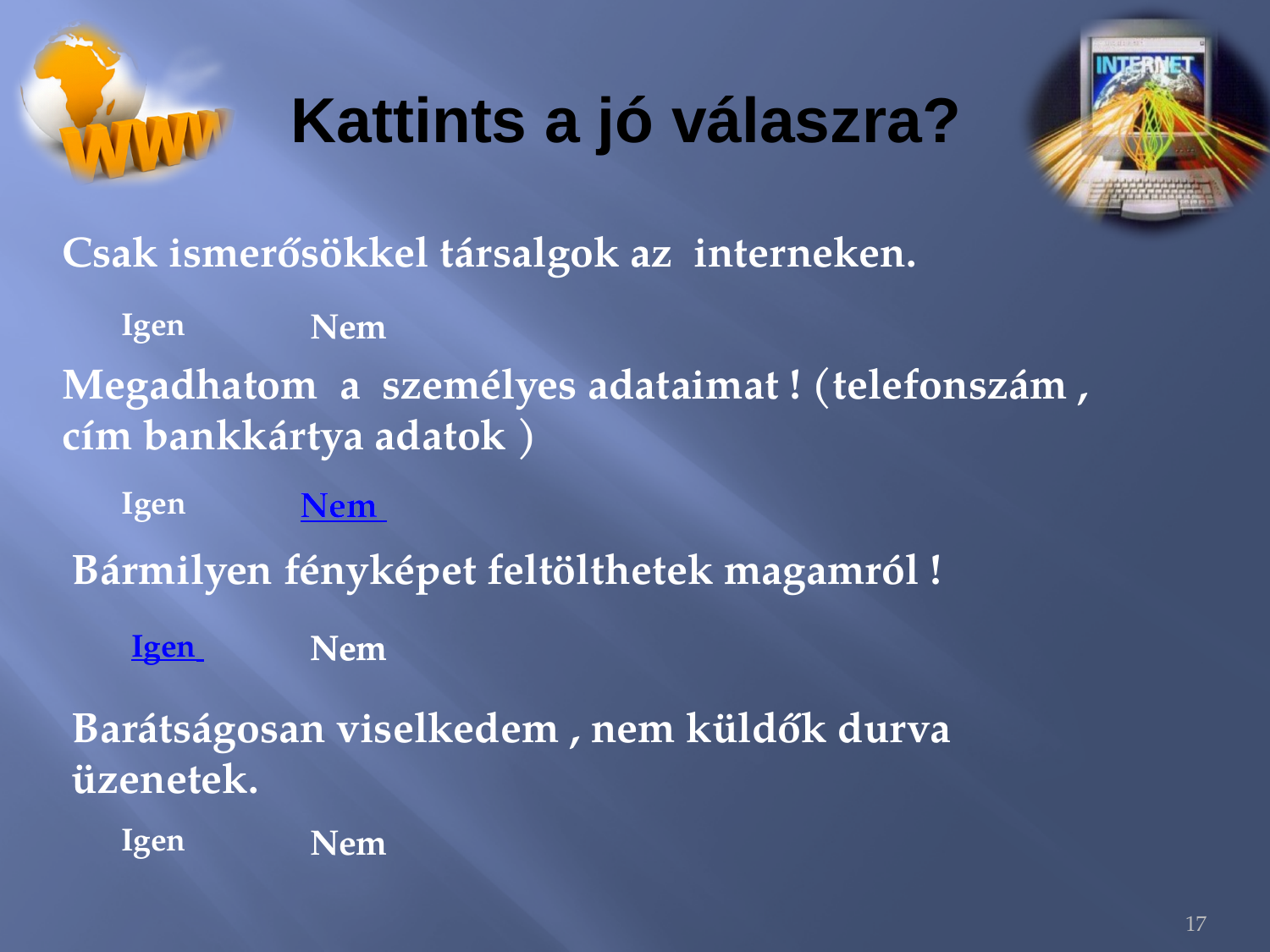

# Kattints a jó válaszra?
Csak ismerősökkel társalgok az  interneken.
Igen
Nem
Megadhatom  a  személyes adataimat ! (telefonszám , cím bankkártya adatok )
Igen
Nem
Nem
Bármilyen fényképet feltölthetek magamról !
Igen
Nem
Nem
Barátságosan viselkedem , nem küldők durva  üzenetek.
Igen
Nem
17